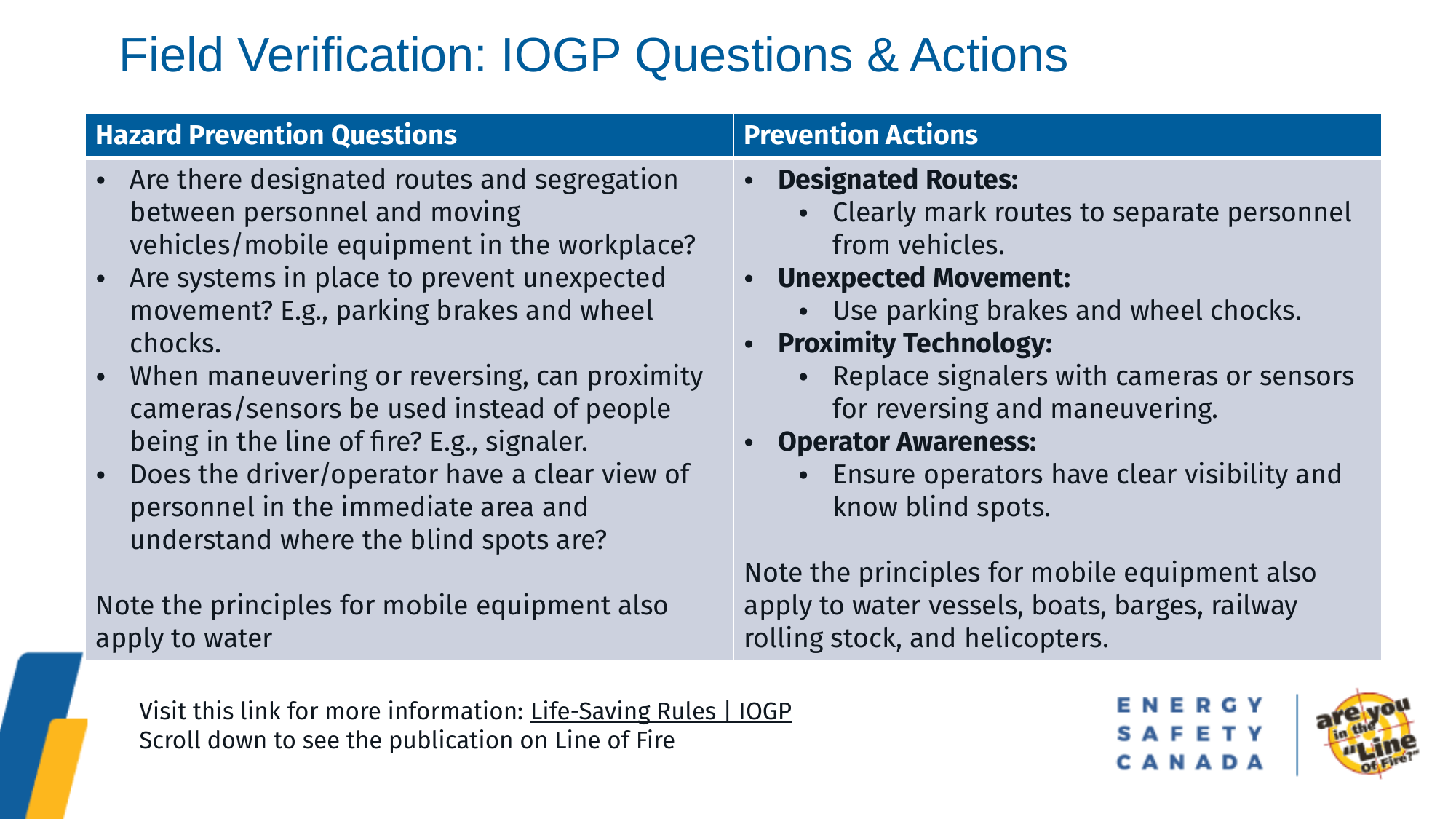

Field Verification: IOGP Questions & Actions
| Hazard Prevention Questions | Prevention Actions |
| --- | --- |
| Are there designated routes and segregation between personnel and moving vehicles/mobile equipment in the workplace? Are systems in place to prevent unexpected movement? E.g., parking brakes and wheel chocks. When maneuvering or reversing, can proximity cameras/sensors be used instead of people being in the line of fire? E.g., signaler. Does the driver/operator have a clear view of personnel in the immediate area and understand where the blind spots are? Note the principles for mobile equipment also apply to water | Designated Routes: Clearly mark routes to separate personnel from vehicles. Unexpected Movement: Use parking brakes and wheel chocks. Proximity Technology: Replace signalers with cameras or sensors for reversing and maneuvering. Operator Awareness: Ensure operators have clear visibility and know blind spots. Note the principles for mobile equipment also apply to water vessels, boats, barges, railway rolling stock, and helicopters. |
Visit this link for more information: Life-Saving Rules | IOGP
Scroll down to see the publication on Line of Fire